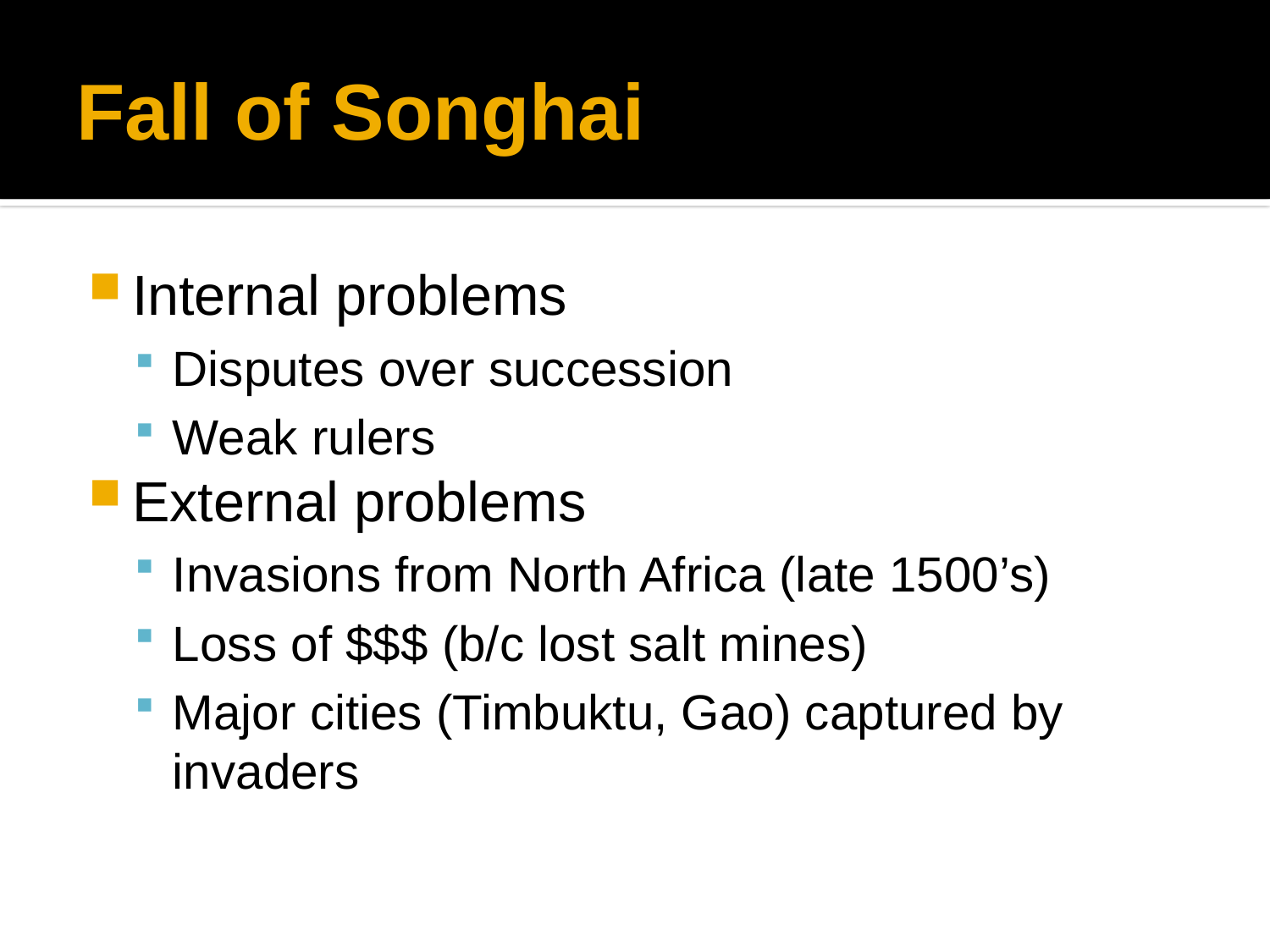

# Fall of Songhai
Internal problems
Disputes over succession
Weak rulers
External problems
Invasions from North Africa (late 1500’s)
Loss of $$$ (b/c lost salt mines)
Major cities (Timbuktu, Gao) captured by invaders